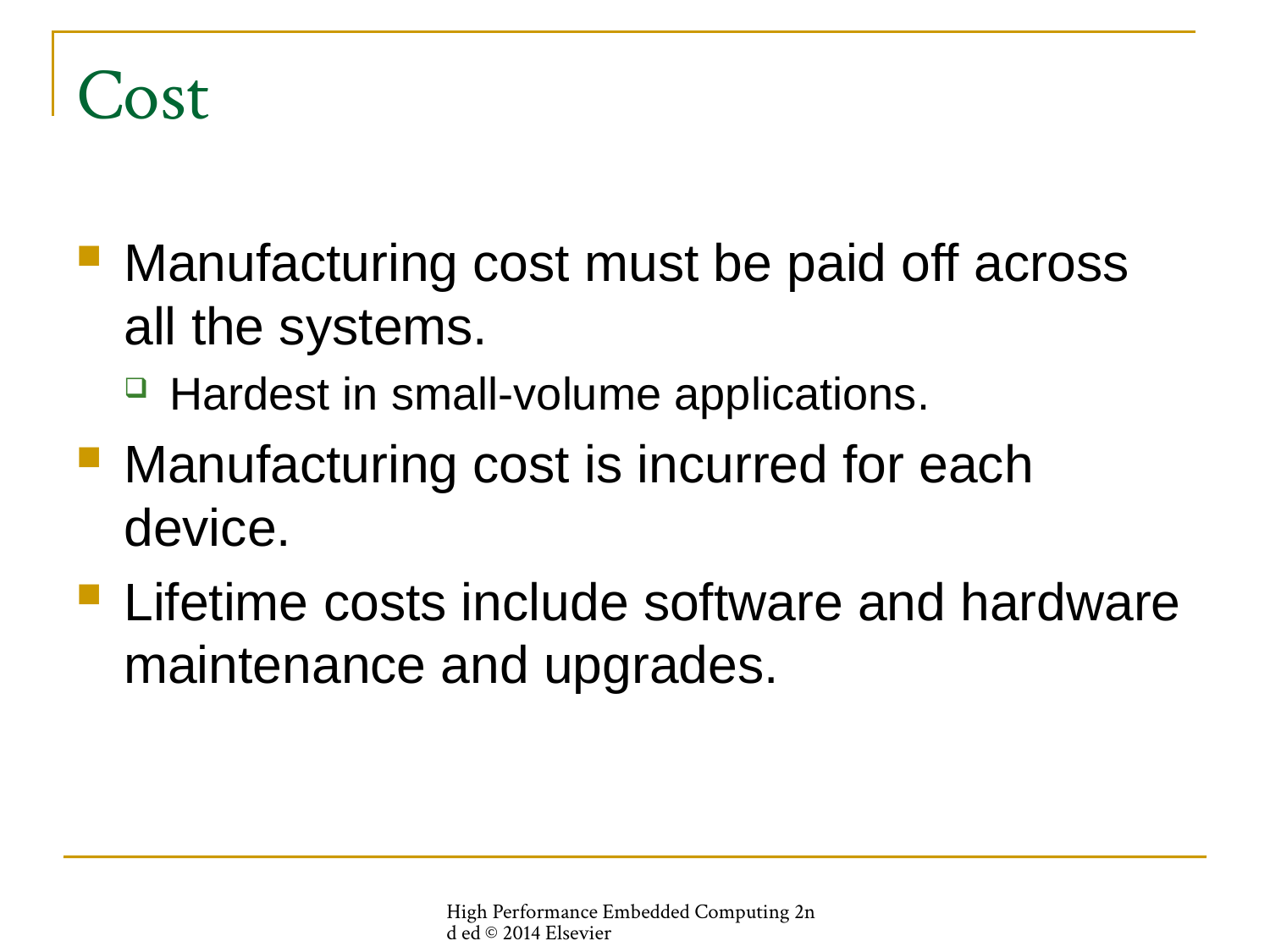

# Cost
Manufacturing cost must be paid off across all the systems.
Hardest in small-volume applications.
Manufacturing cost is incurred for each device.
Lifetime costs include software and hardware maintenance and upgrades.
High Performance Embedded Computing 2nd ed © 2014 Elsevier